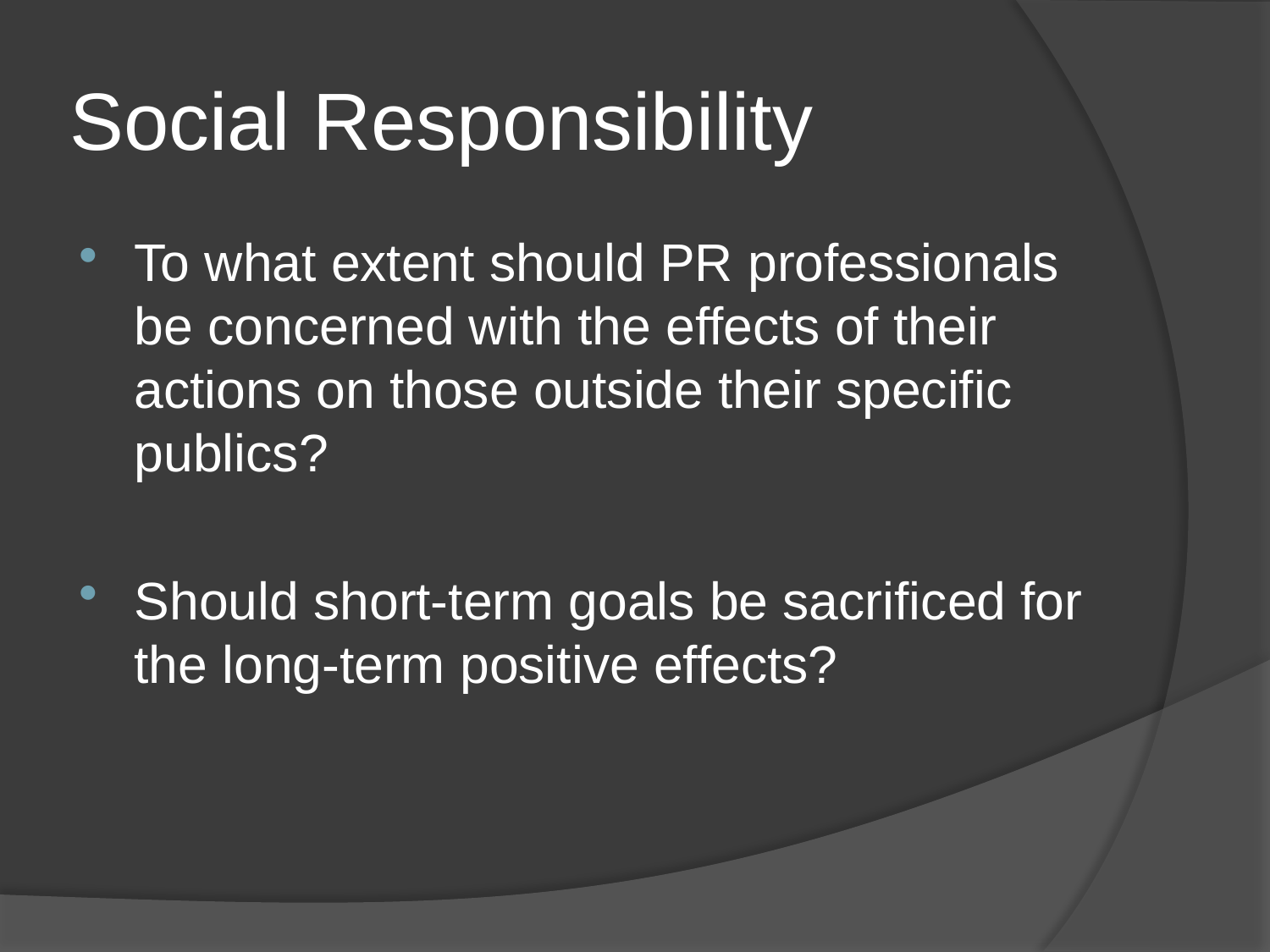

# Social Responsibility
To what extent should PR professionals be concerned with the effects of their actions on those outside their specific publics?

Should short-term goals be sacrificed for the long-term positive effects?